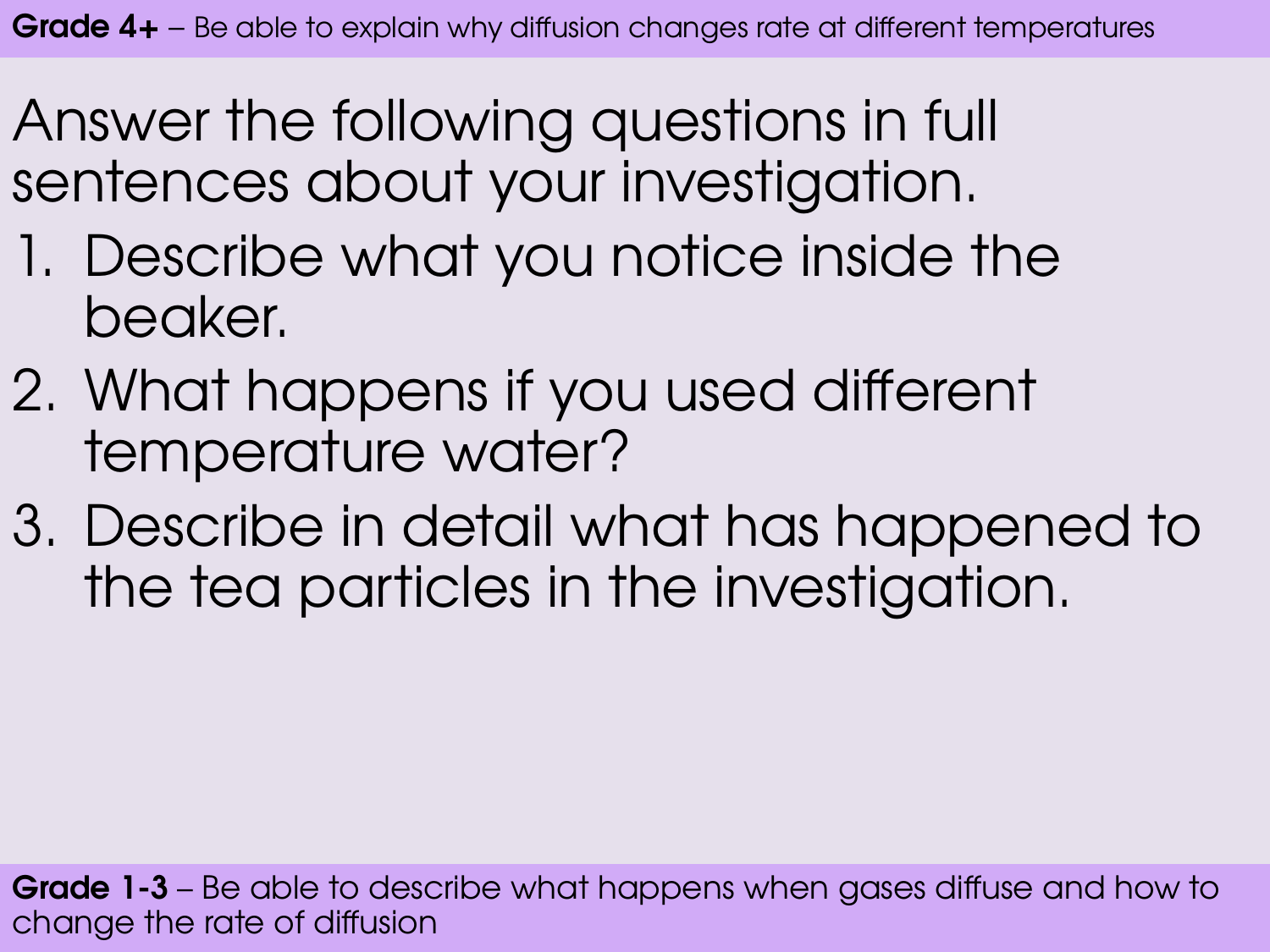

ASPIRE – Be able to explain why diffusion changes rate at different temperatures

Grade 4+ – Be able to explain why diffusion changes rate at different temperatures

Answer the following questions in full sentences about your investigation.
Describe what you notice inside the beaker.
What happens if you used different temperature water?
Describe in detail what has happened to the tea particles in the investigation.

CHALLENGE – Be able to describe what happens when gases diffuse and how to change the rate of diffusion

Grade 1-3 – Be able to describe what happens when gases diffuse and how to change the rate of diffusion